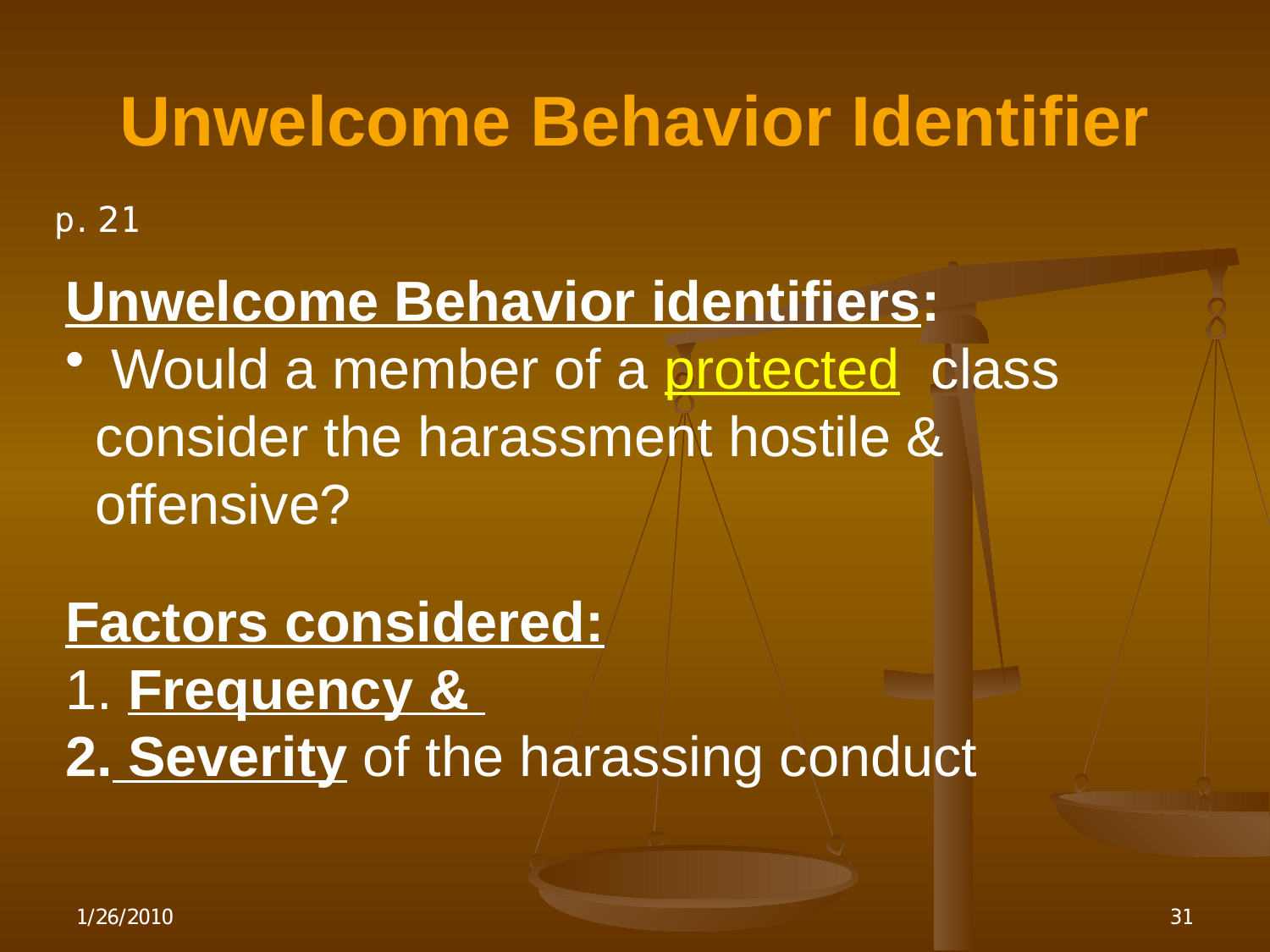

# Unwelcome Behavior Identifier
p. 21

Unwelcome Behavior identifiers:
 Would a member of a protected  class 	consider the harassment hostile & 	offensive?
Factors considered:
1. Frequency &
2. Severity of the harassing conduct
1/26/2010
31